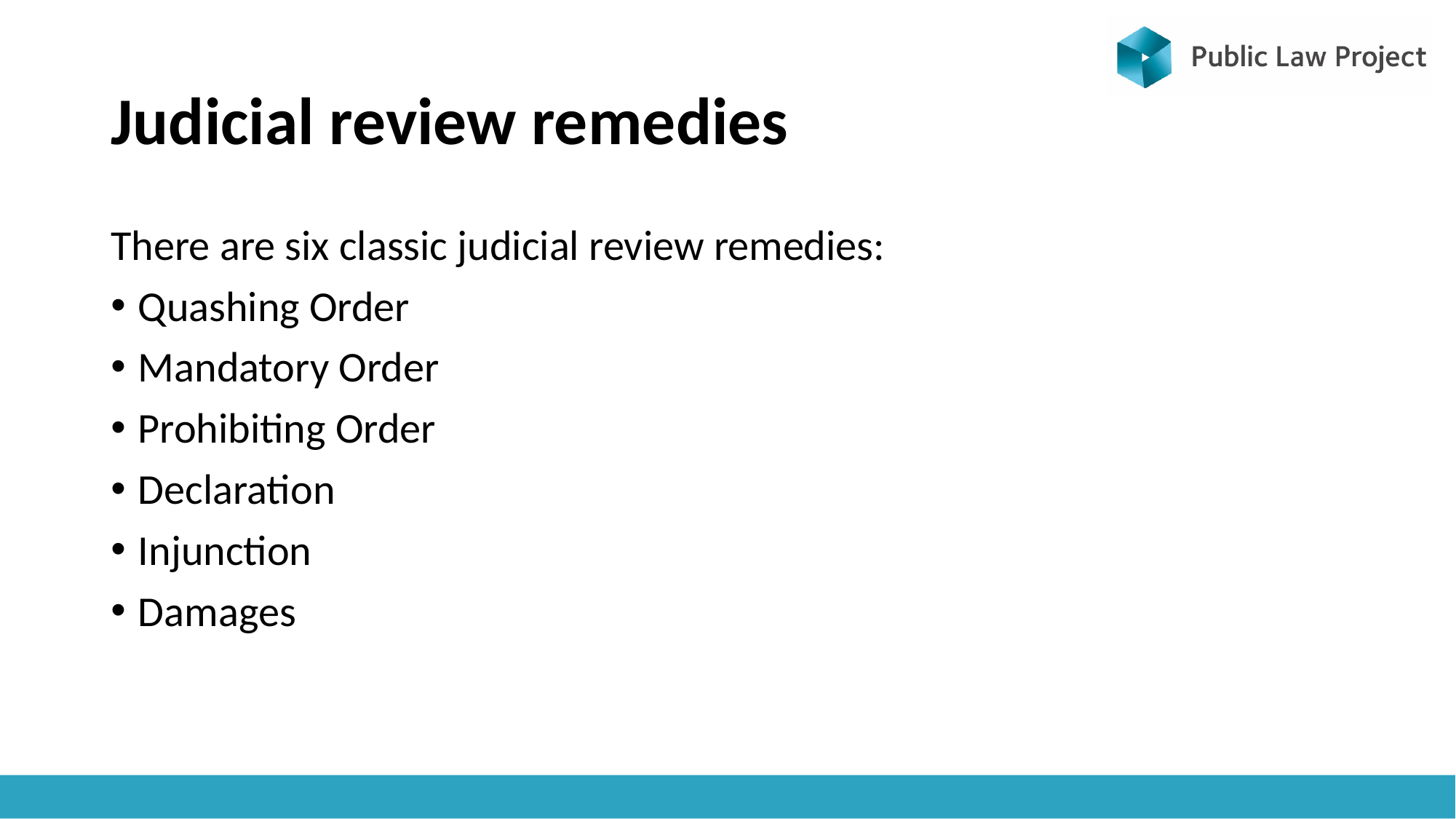

# Judicial review remedies
There are six classic judicial review remedies:
Quashing Order
Mandatory Order
Prohibiting Order
Declaration
Injunction
Damages